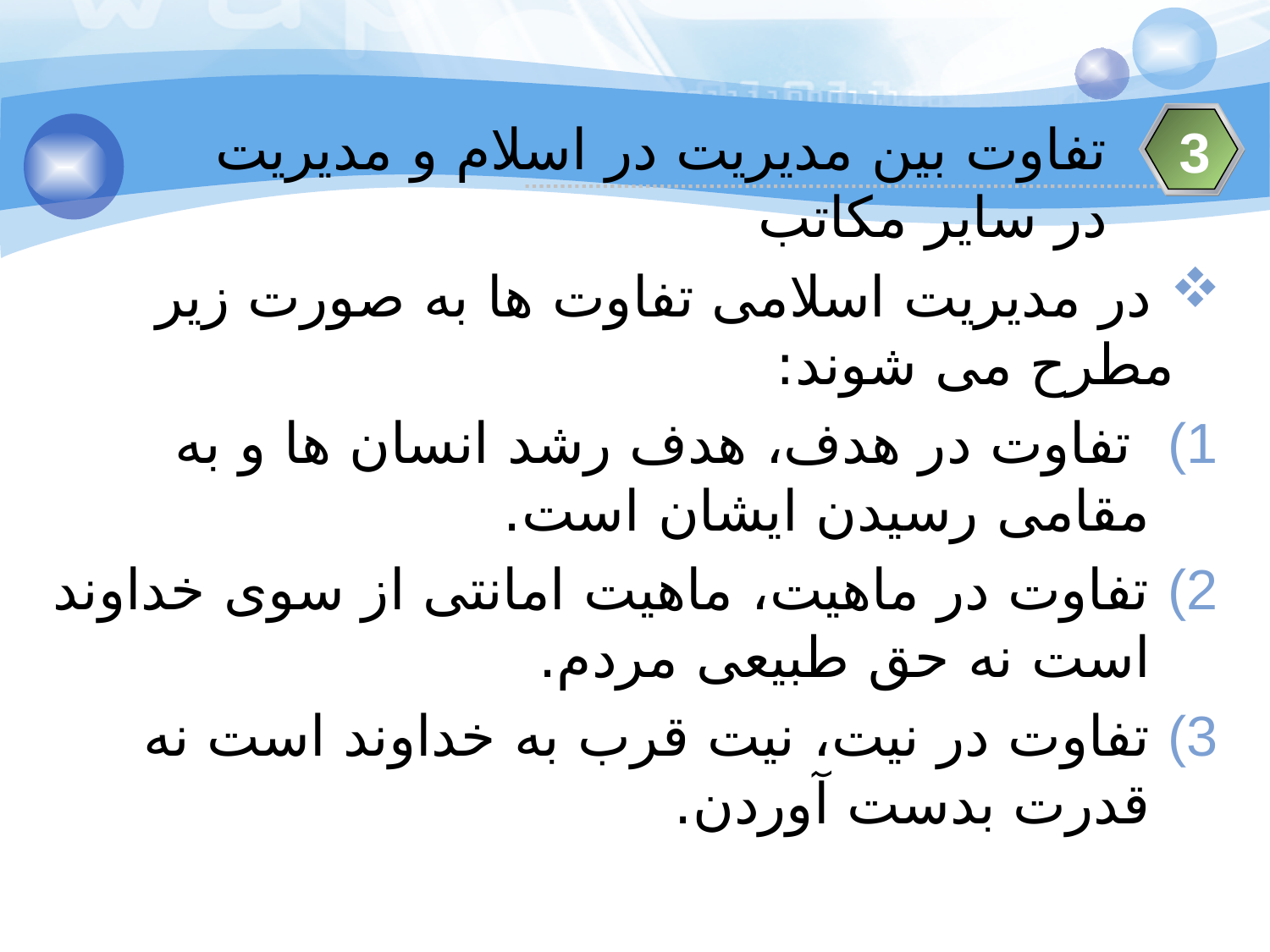

تفاوت بین مدیریت در اسلام و مدیریت در سایر مکاتب
3

 در مدیریت اسلامی تفاوت ها به صورت زیر مطرح می شوند:
 تفاوت در هدف، هدف رشد انسان ها و به مقامی رسیدن ایشان است.
تفاوت در ماهیت، ماهیت امانتی از سوی خداوند است نه حق طبیعی مردم.
تفاوت در نیت، نیت قرب به خداوند است نه قدرت بدست آوردن.